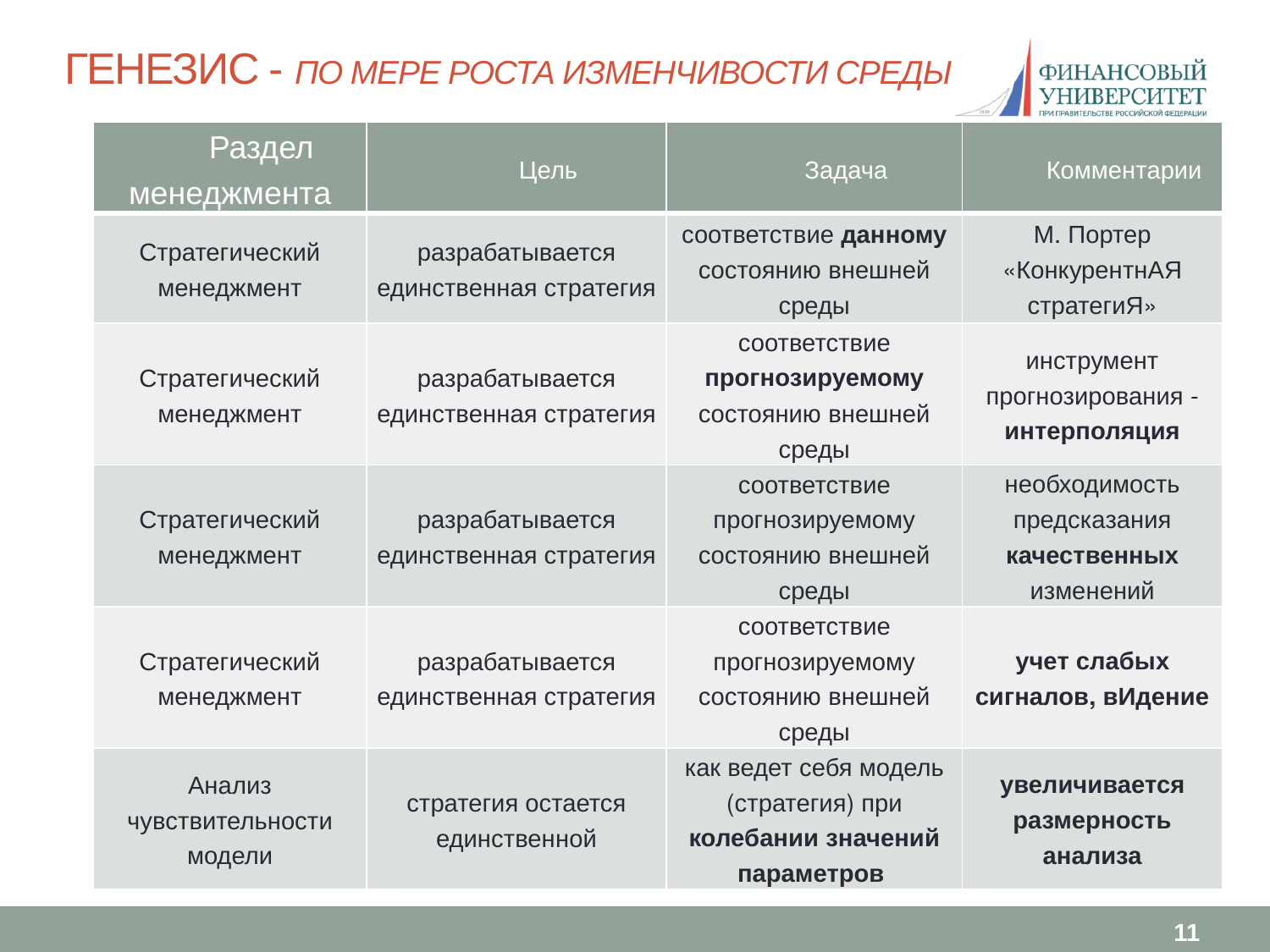

# Генезис - по мере роста изменчивости среды
| Раздел менеджмента | Цель | Задача | Комментарии |
| --- | --- | --- | --- |
| Стратегический менеджмент | разрабатывается единственная стратегия | соответствие данному состоянию внешней среды | М. Портер «КонкурентнАЯ стратегиЯ» |
| Стратегический менеджмент | разрабатывается единственная стратегия | соответствие прогнозируемому состоянию внешней среды | инструмент прогнозирования - интерполяция |
| Стратегический менеджмент | разрабатывается единственная стратегия | соответствие прогнозируемому состоянию внешней среды | необходимость предсказания качественных изменений |
| Стратегический менеджмент | разрабатывается единственная стратегия | соответствие прогнозируемому состоянию внешней среды | учет слабых сигналов, вИдение |
| Анализ чувствительности модели | стратегия остается единственной | как ведет себя модель (стратегия) при колебании значений параметров | увеличивается размерность анализа |

11